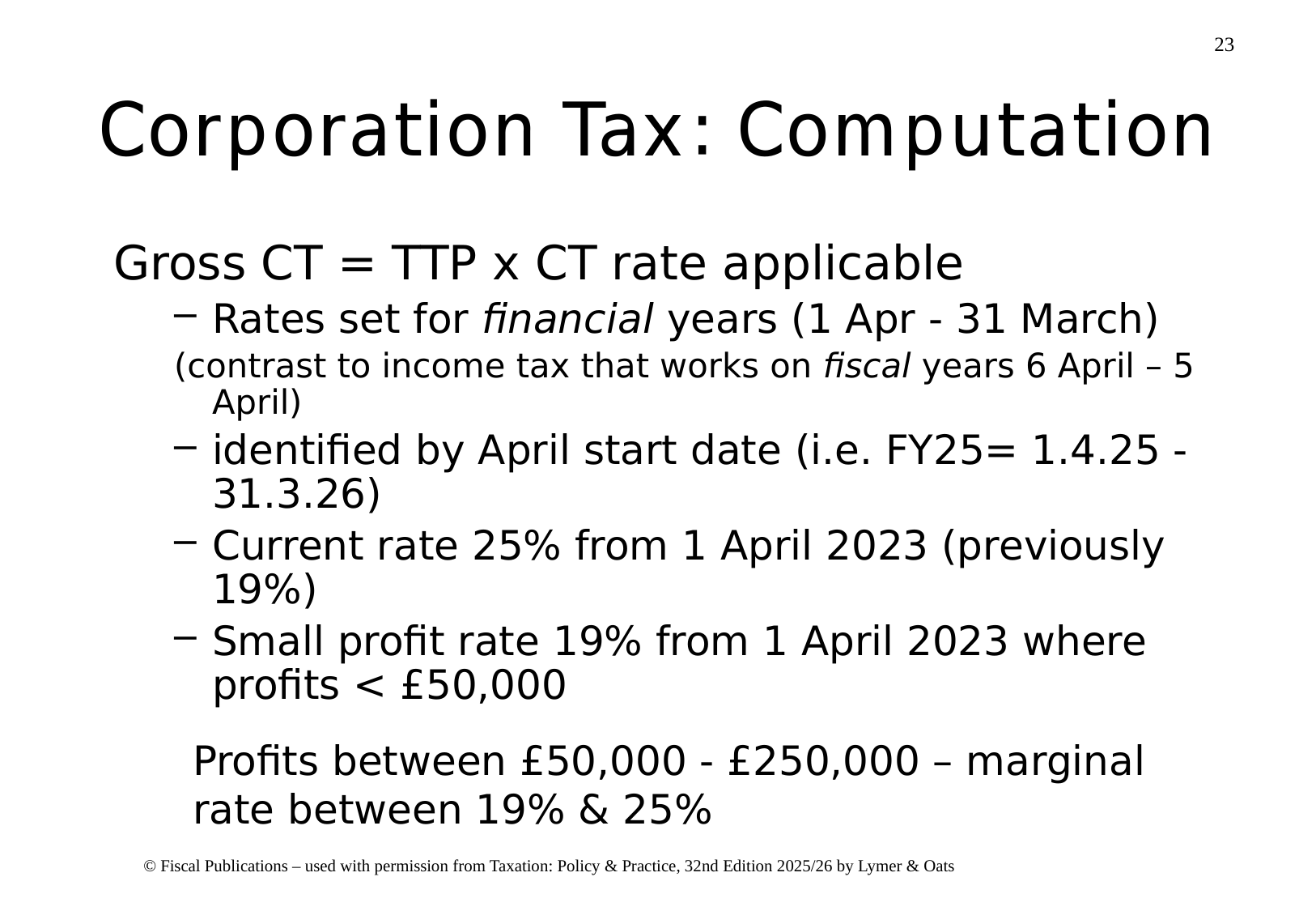

# Corporation Tax: Computation
Gross CT = TTP x CT rate applicable
Rates set for financial years (1 Apr - 31 March)
(contrast to income tax that works on fiscal years 6 April – 5 April)
identified by April start date (i.e. FY25= 1.4.25 - 31.3.26)
Current rate 25% from 1 April 2023 (previously 19%)
Small profit rate 19% from 1 April 2023 where profits < £50,000
Profits between £50,000 - £250,000 – marginal rate between 19% & 25%